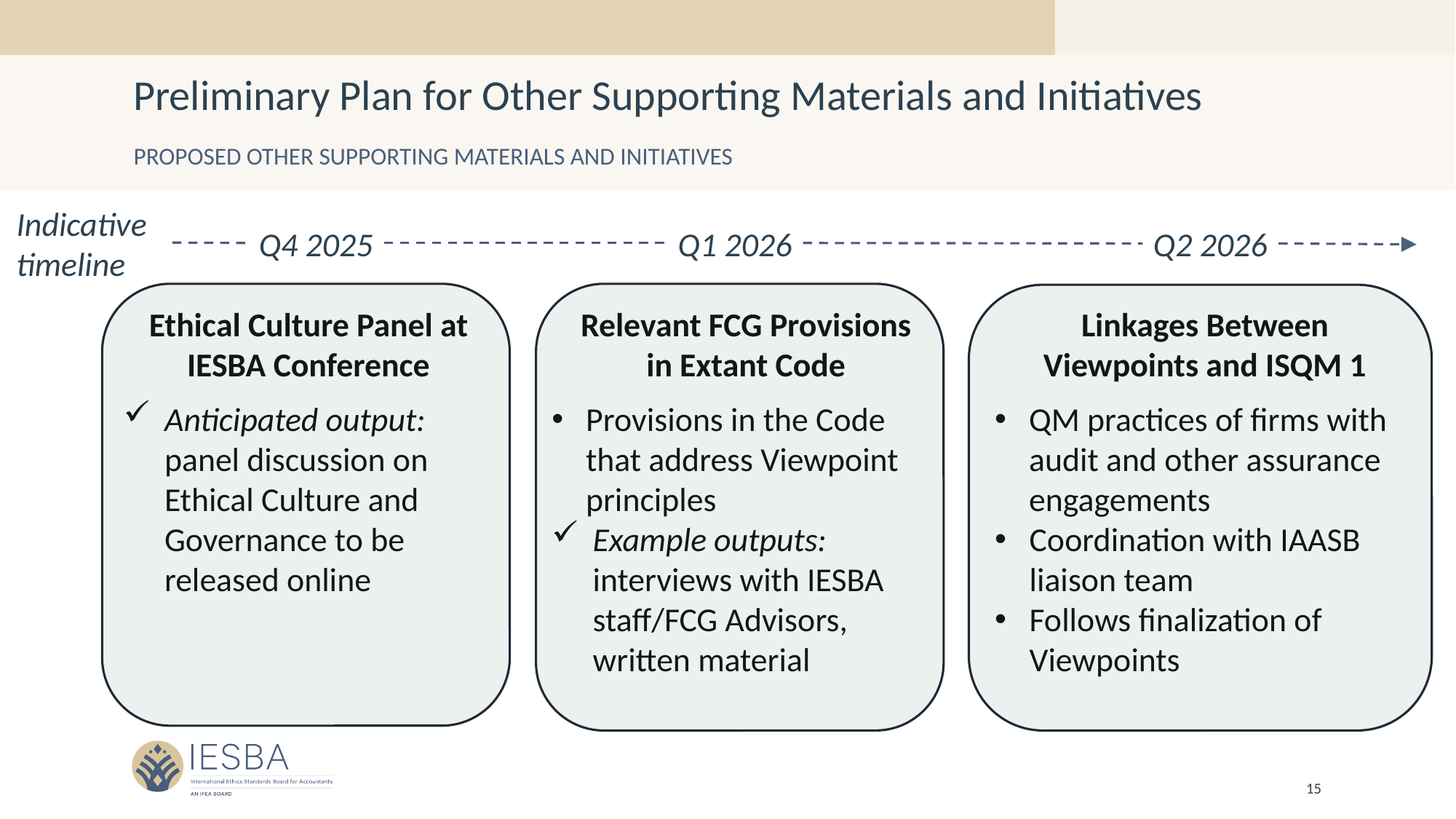

# Preliminary Plan for Other Supporting Materials and Initiatives
Proposed other supporting materials and initiatives
Indicative timeline
Q4 2025
Q1 2026
Q2 2026

Ethical Culture Panel at IESBA Conference
Relevant FCG Provisions in Extant Code
Linkages Between Viewpoints and ISQM 1
Anticipated output: panel discussion on Ethical Culture and Governance to be released online
Provisions in the Code that address Viewpoint principles
Example outputs: interviews with IESBA staff/FCG Advisors, written material
QM practices of firms with audit and other assurance engagements
Coordination with IAASB liaison team
Follows finalization of Viewpoints
15